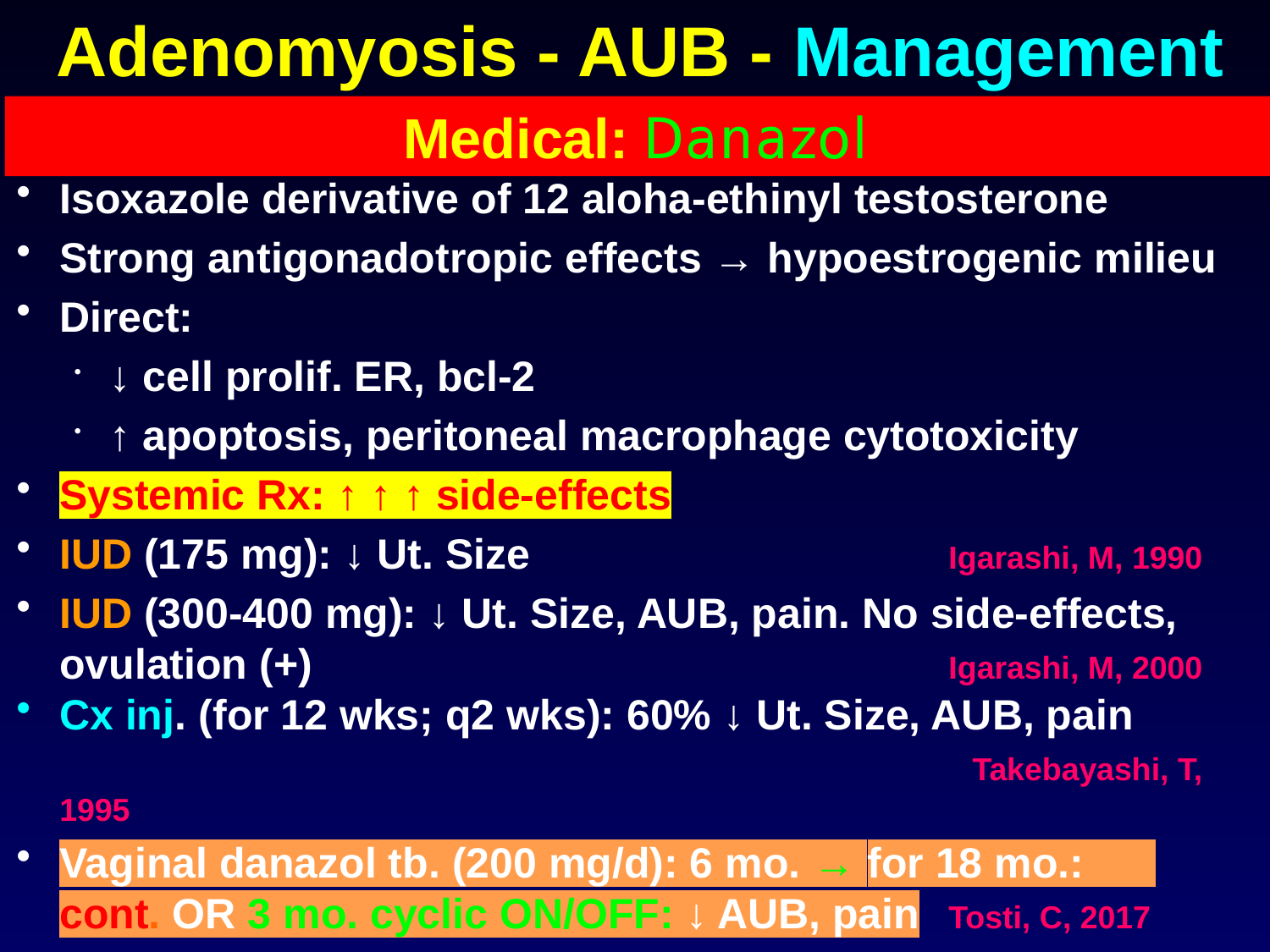

# Adenomyosis - AUB - Management
Medical: Danazol
Isoxazole derivative of 12 aloha-ethinyl testosterone
Strong antigonadotropic effects → hypoestrogenic milieu
Direct:
↓ cell prolif. ER, bcl-2
↑ apoptosis, peritoneal macrophage cytotoxicity
Systemic Rx: ↑ ↑ ↑ side-effects
IUD (175 mg): ↓ Ut. Size				Igarashi, M, 1990
IUD (300-400 mg): ↓ Ut. Size, AUB, pain. No side-effects, ovulation (+)						Igarashi, M, 2000
Cx inj. (for 12 wks; q2 wks): 60% ↓ Ut. Size, AUB, pain						    	    	  Takebayashi, T, 1995
Vaginal danazol tb. (200 mg/d): 6 mo. → for 18 mo.:       cont. OR 3 mo. cyclic ON/OFF: ↓ AUB, pain	Tosti, C, 2017